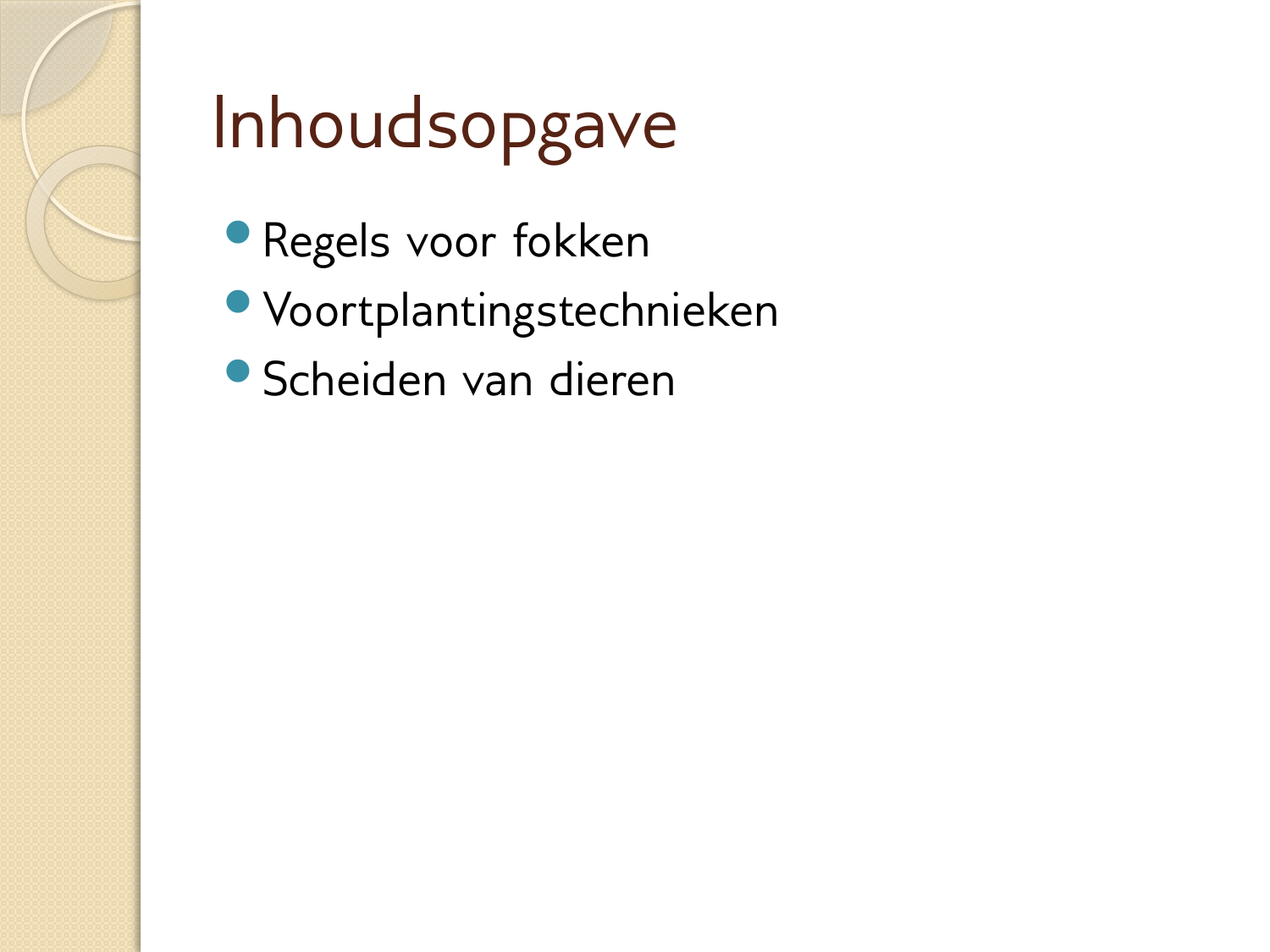

# Inhoudsopgave
Regels voor fokken
Voortplantingstechnieken
Scheiden van dieren